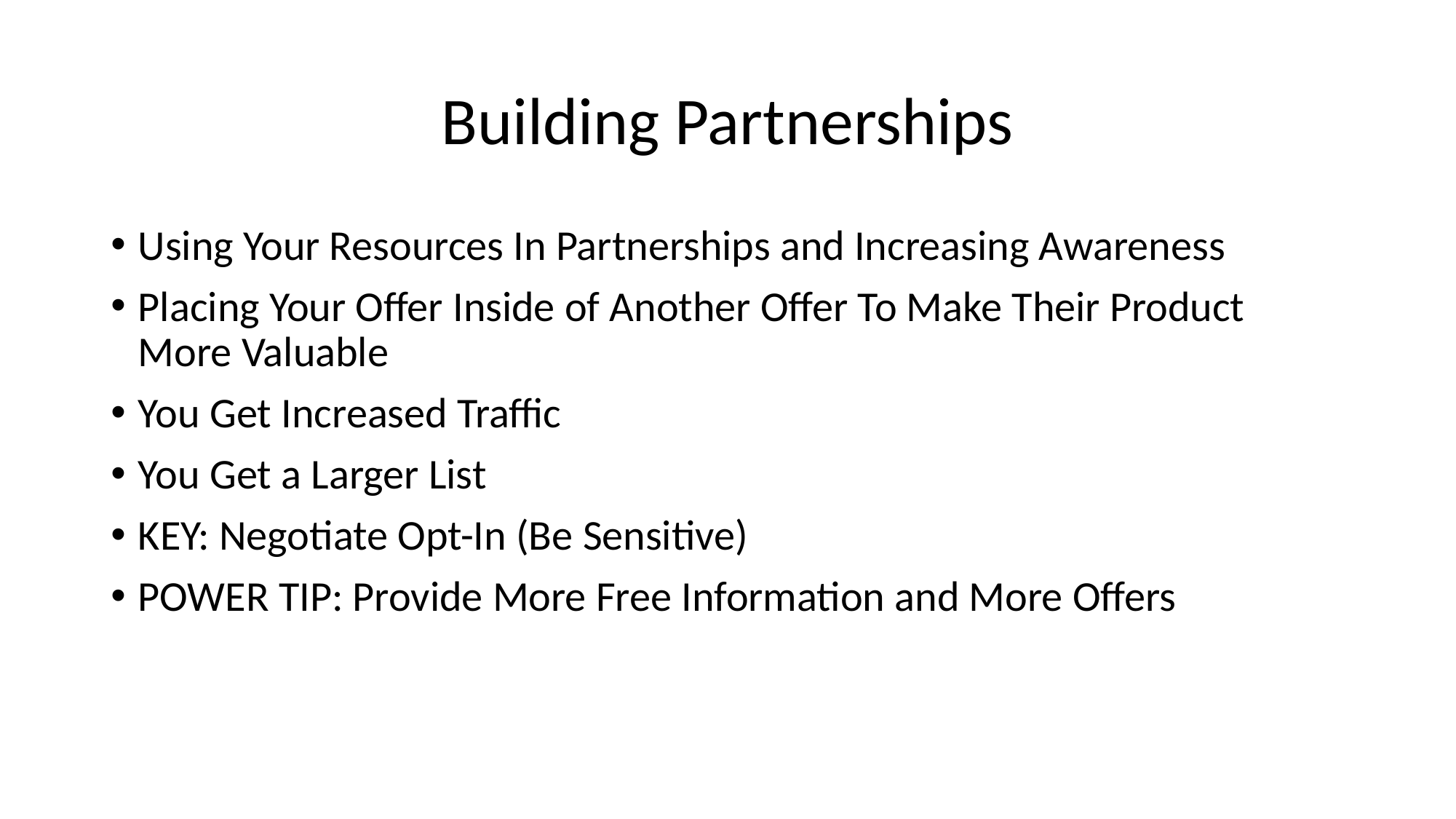

# Building Partnerships
Using Your Resources In Partnerships and Increasing Awareness
Placing Your Offer Inside of Another Offer To Make Their Product More Valuable
You Get Increased Traffic
You Get a Larger List
KEY: Negotiate Opt-In (Be Sensitive)
POWER TIP: Provide More Free Information and More Offers